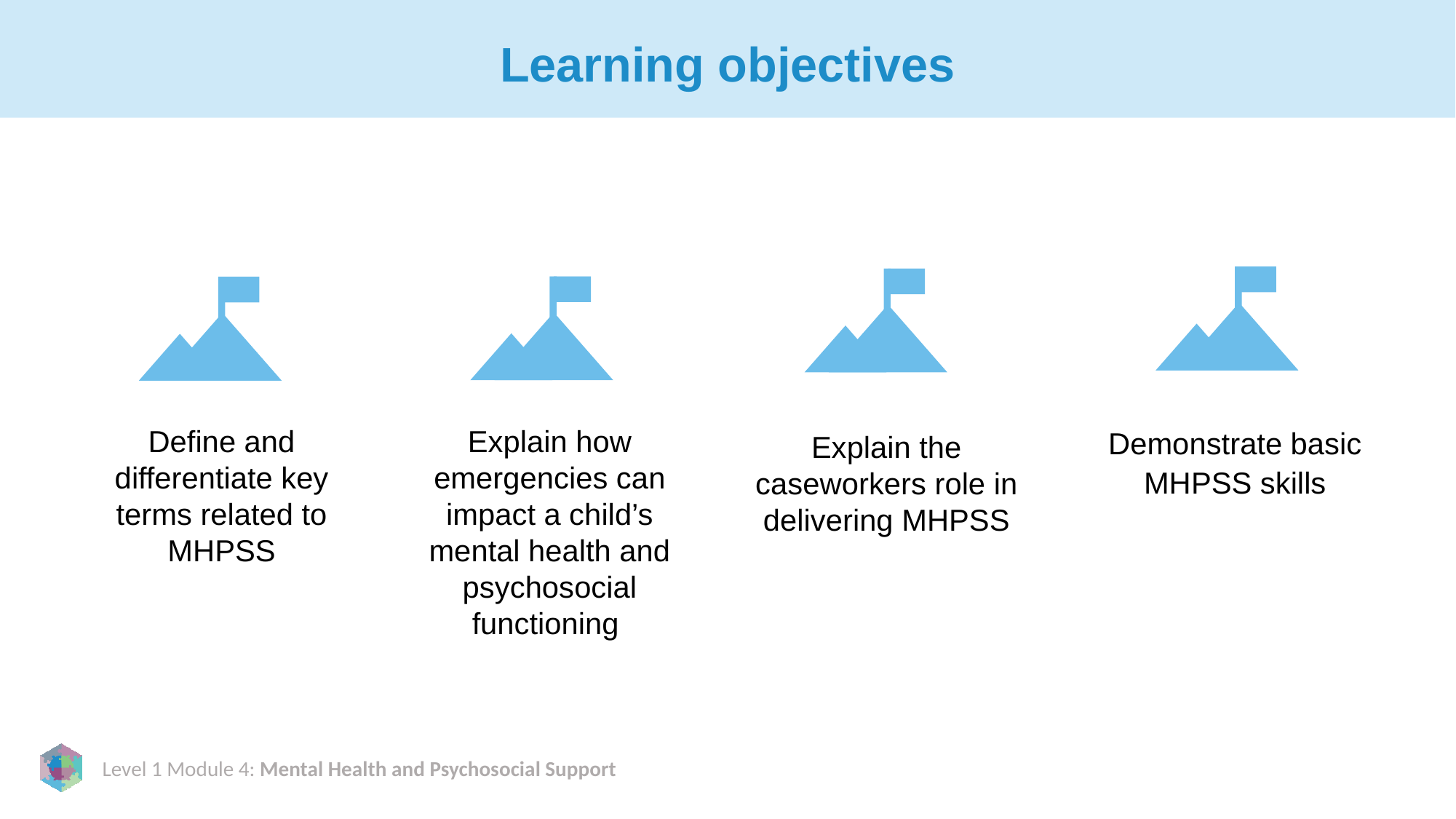

# Learning objectives

Define and differentiate key terms related to MHPSS
Explain how emergencies can impact a child’s mental health and psychosocial functioning
Demonstrate basic MHPSS skills
Explain the caseworkers role in delivering MHPSS